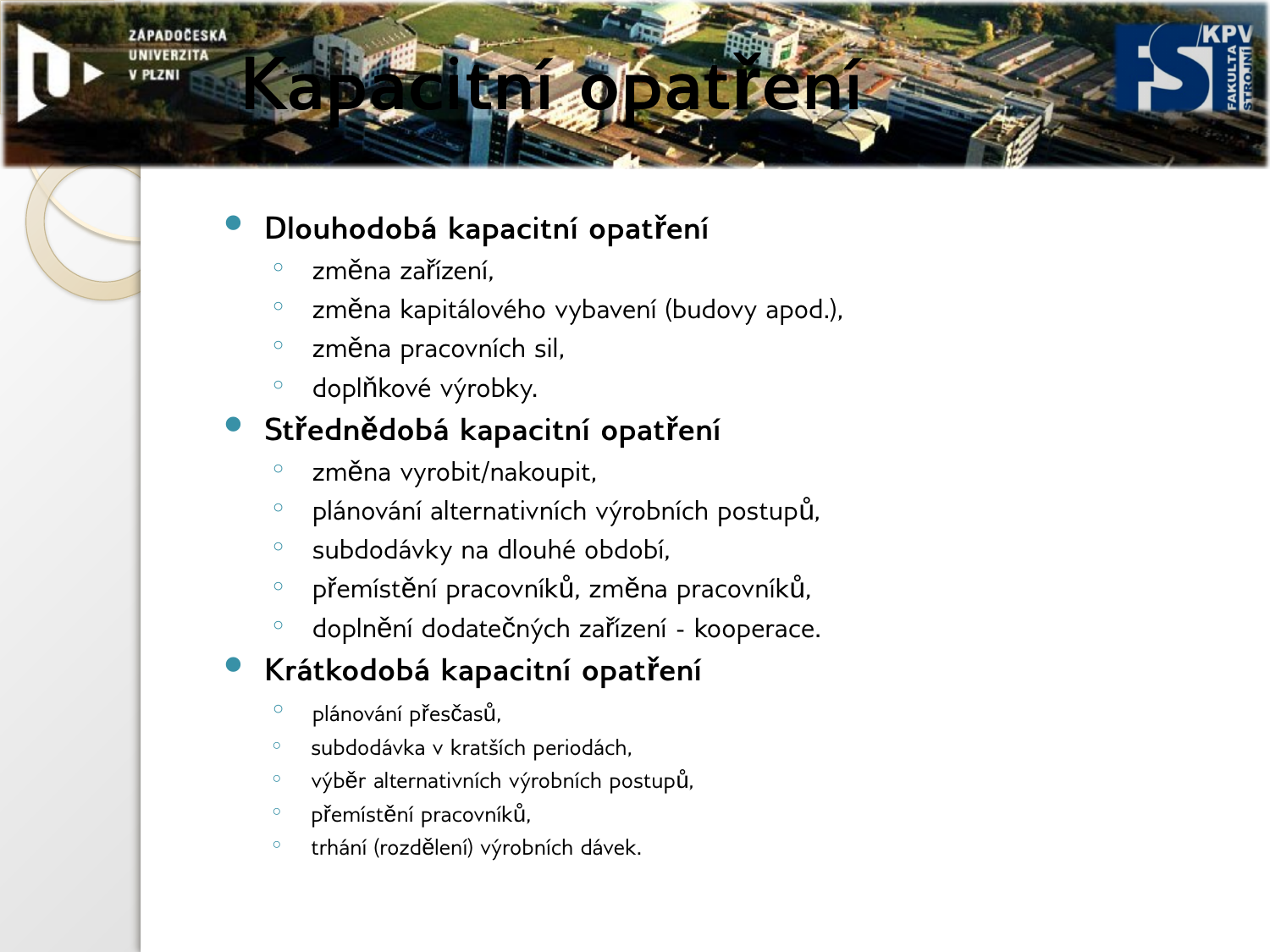

# Kapacitní opatření
Dlouhodobá kapacitní opatření
 změna zařízení,
 změna kapitálového vybavení (budovy apod.),
 změna pracovních sil,
 doplňkové výrobky.
Střednědobá kapacitní opatření
 změna vyrobit/nakoupit,
 plánování alternativních výrobních postupů,
 subdodávky na dlouhé období,
 přemístění pracovníků, změna pracovníků,
 doplnění dodatečných zařízení - kooperace.
Krátkodobá kapacitní opatření
 plánování přesčasů,
 subdodávka v kratších periodách,
 výběr alternativních výrobních postupů,
 přemístění pracovníků,
 trhání (rozdělení) výrobních dávek.